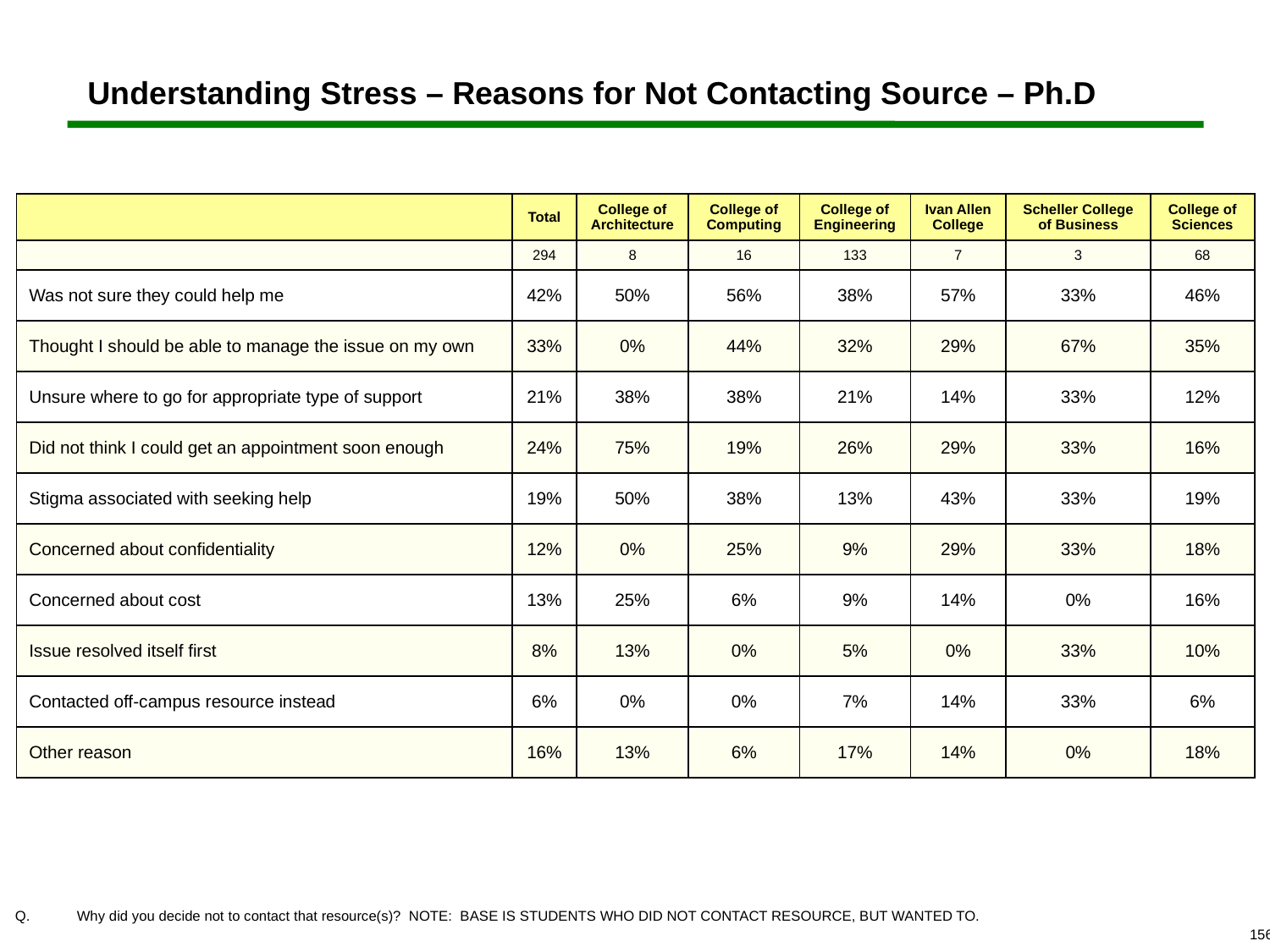

# Understanding Stress – Reasons for Not Contacting Source – Ph.D
|  | Total | College of Architecture | College of Computing | College of Engineering | Ivan Allen College | Scheller College of Business | College of Sciences |
| --- | --- | --- | --- | --- | --- | --- | --- |
|  | 294 | 8 | 16 | 133 | 7 | 3 | 68 |
| Was not sure they could help me | 42% | 50% | 56% | 38% | 57% | 33% | 46% |
| Thought I should be able to manage the issue on my own | 33% | 0% | 44% | 32% | 29% | 67% | 35% |
| Unsure where to go for appropriate type of support | 21% | 38% | 38% | 21% | 14% | 33% | 12% |
| Did not think I could get an appointment soon enough | 24% | 75% | 19% | 26% | 29% | 33% | 16% |
| Stigma associated with seeking help | 19% | 50% | 38% | 13% | 43% | 33% | 19% |
| Concerned about confidentiality | 12% | 0% | 25% | 9% | 29% | 33% | 18% |
| Concerned about cost | 13% | 25% | 6% | 9% | 14% | 0% | 16% |
| Issue resolved itself first | 8% | 13% | 0% | 5% | 0% | 33% | 10% |
| Contacted off-campus resource instead | 6% | 0% | 0% | 7% | 14% | 33% | 6% |
| Other reason | 16% | 13% | 6% | 17% | 14% | 0% | 18% |
 	Why did you decide not to contact that resource(s)?  NOTE:  BASE IS STUDENTS WHO DID NOT CONTACT RESOURCE, BUT WANTED TO.